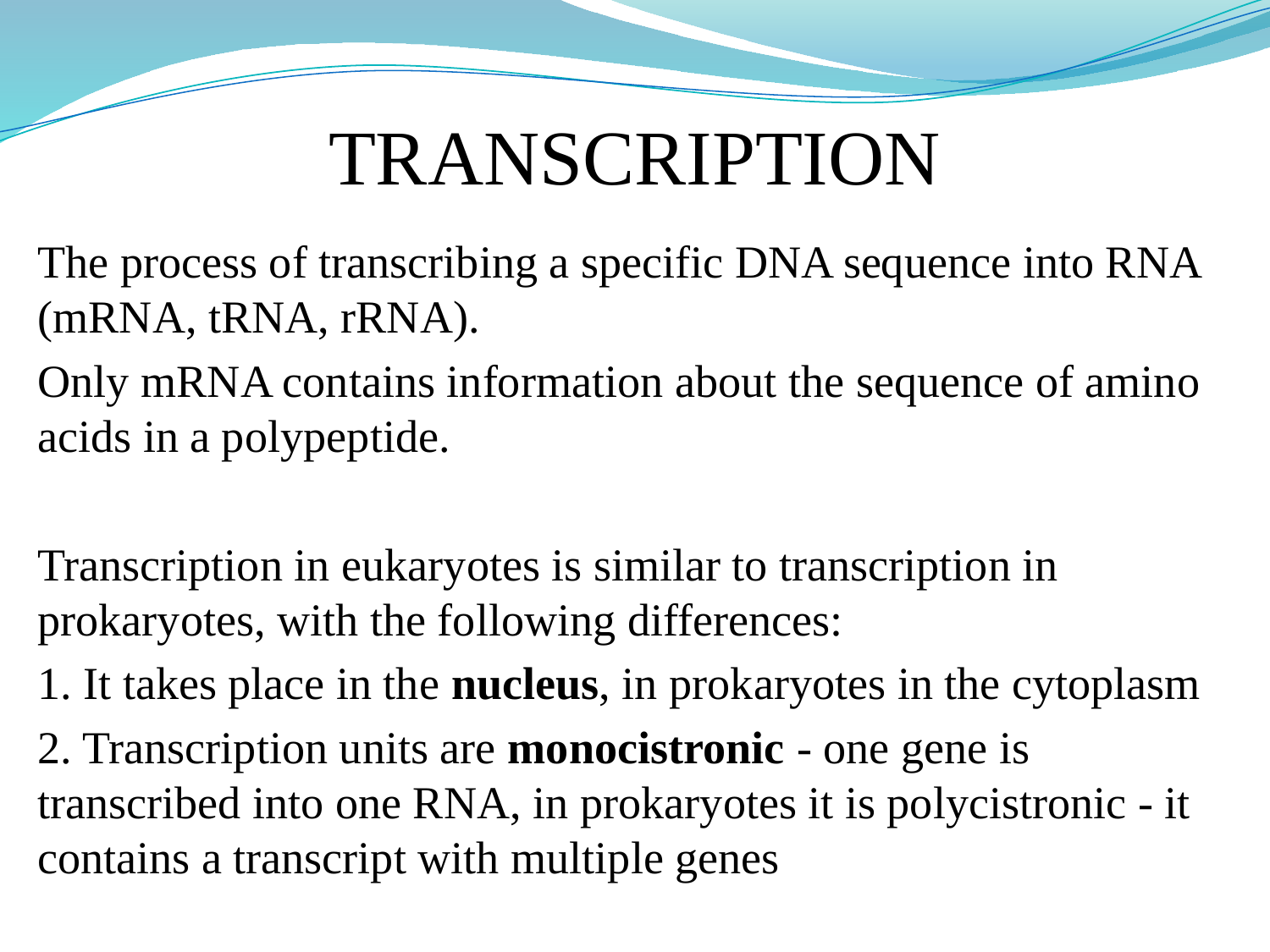

# TRANSCRIPTION
The process of transcribing a specific DNA sequence into RNA (mRNA, tRNA, rRNA).
Only mRNA contains information about the sequence of amino acids in a polypeptide.

Transcription in eukaryotes is similar to transcription in prokaryotes, with the following differences:
1. It takes place in the nucleus, in prokaryotes in the cytoplasm
2. Transcription units are monocistronic - one gene is transcribed into one RNA, in prokaryotes it is polycistronic - it contains a transcript with multiple genes